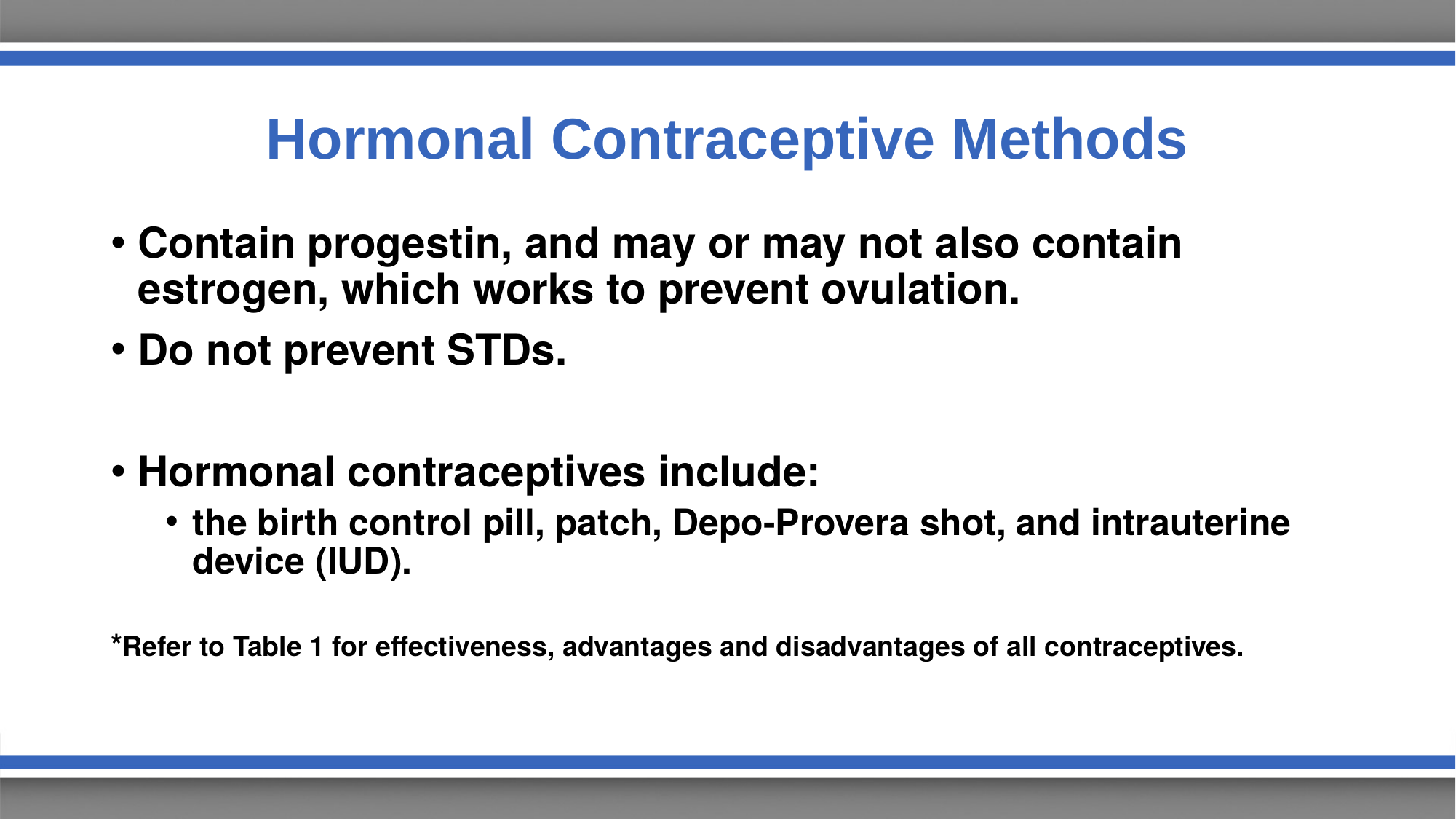

# Hormonal Contraceptive Methods
Contain progestin, and may or may not also contain estrogen, which works to prevent ovulation.
Do not prevent STDs.

Hormonal contraceptives include:
the birth control pill, patch, Depo-Provera shot, and intrauterine device (IUD).

*Refer to Table 1 for effectiveness, advantages and disadvantages of all contraceptives.